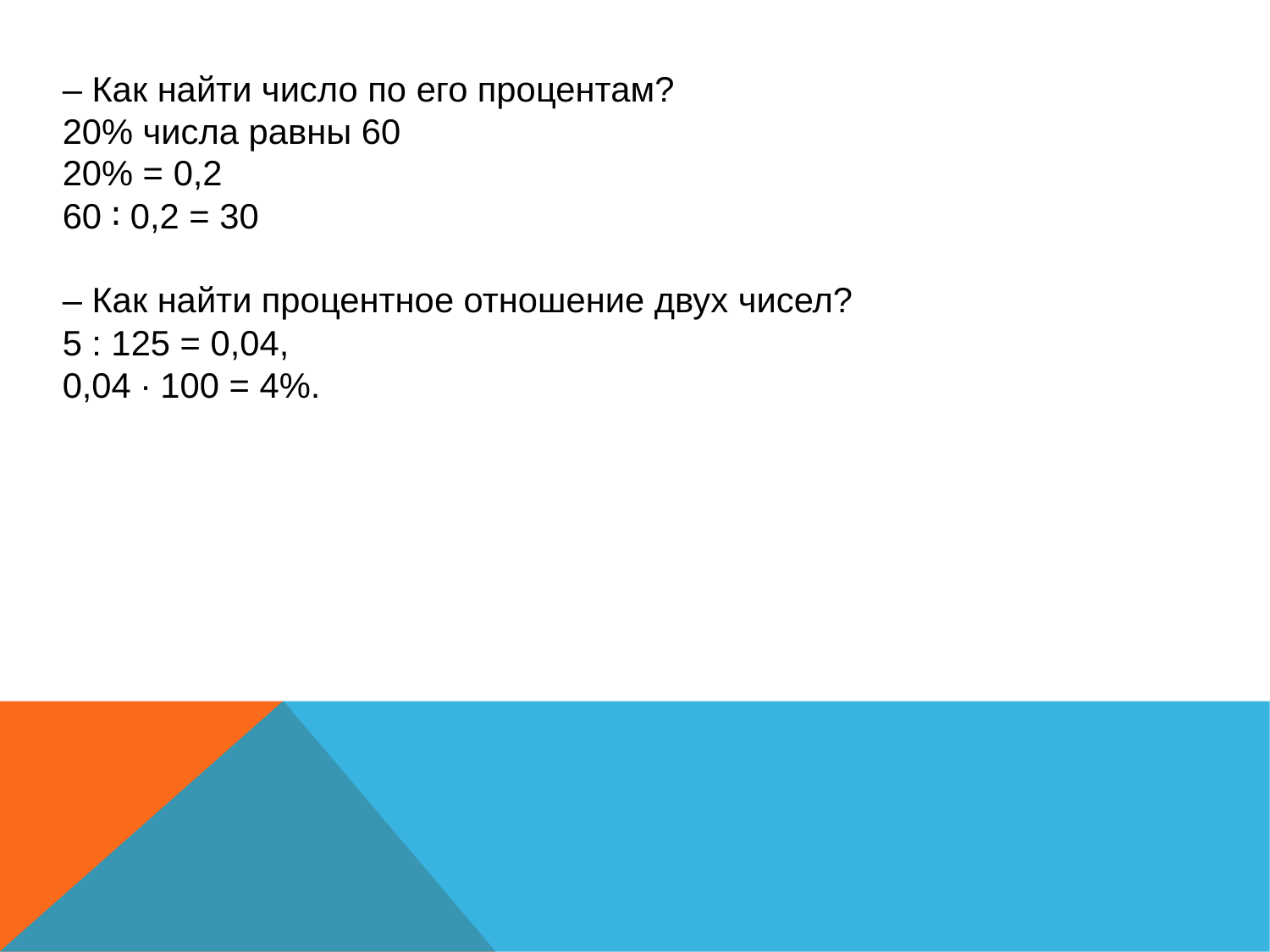

– Как найти число по его процентам?
20% числа равны 60
20% = 0,2
60 ∶ 0,2 = 30

– Как найти процентное отношение двух чисел?
5 : 125 = 0,04,
0,04 ∙ 100 = 4%.